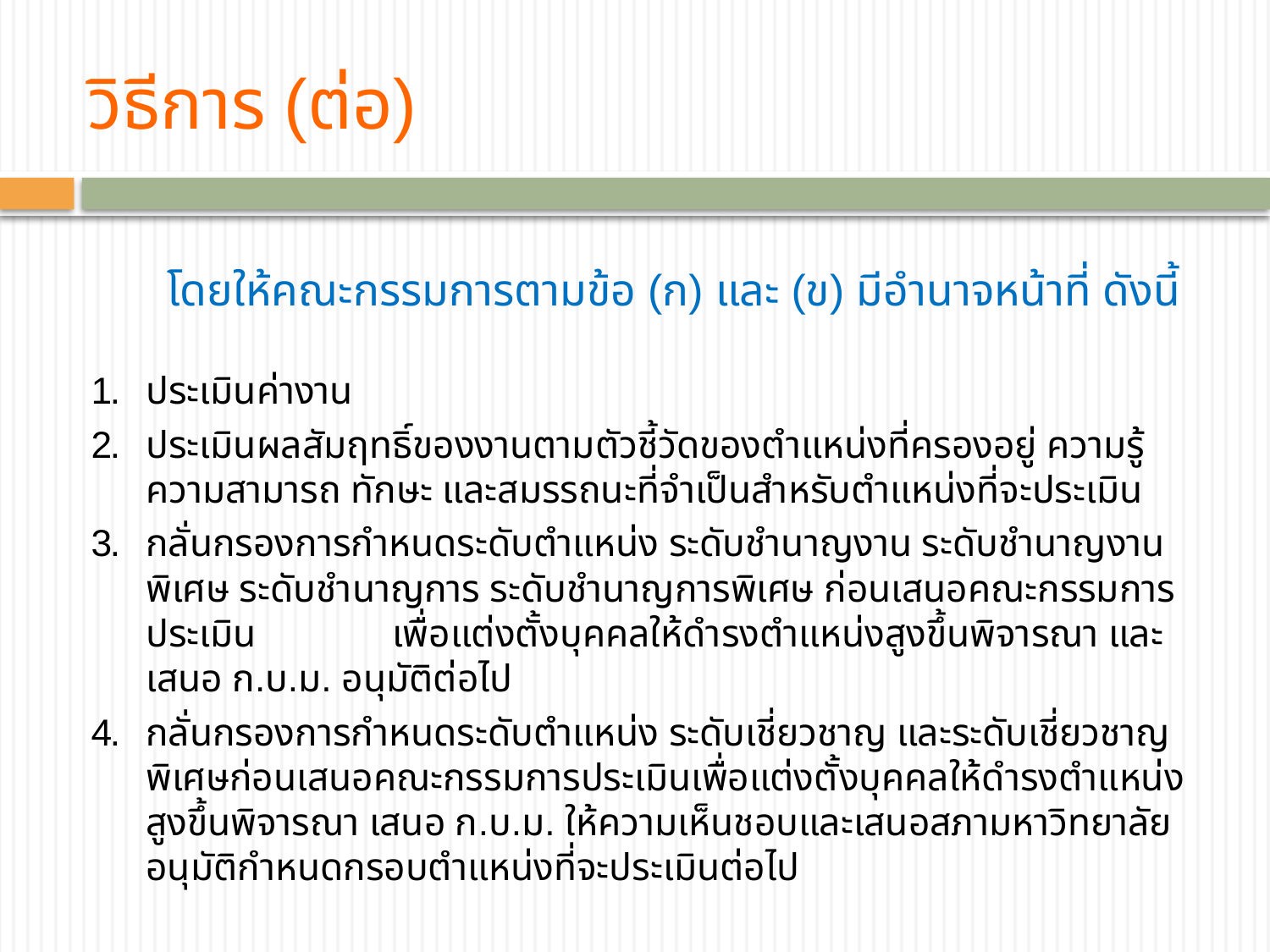

# วิธีการ (ต่อ)
โดยให้คณะกรรมการตามข้อ (ก) และ (ข) มีอำนาจหน้าที่ ดังนี้

ประเมินค่างาน
ประเมินผลสัมฤทธิ์ของงานตามตัวชี้วัดของตำแหน่งที่ครองอยู่ ความรู้ ความสามารถ ทักษะ และสมรรถนะที่จำเป็นสำหรับตำแหน่งที่จะประเมิน
กลั่นกรองการกำหนดระดับตำแหน่ง ระดับชำนาญงาน ระดับชำนาญงานพิเศษ ระดับชำนาญการ ระดับชำนาญการพิเศษ ก่อนเสนอคณะกรรมการประเมิน              เพื่อแต่งตั้งบุคคลให้ดำรงตำแหน่งสูงขึ้นพิจารณา และเสนอ ก.บ.ม. อนุมัติต่อไป
กลั่นกรองการกำหนดระดับตำแหน่ง ระดับเชี่ยวชาญ และระดับเชี่ยวชาญพิเศษก่อนเสนอคณะกรรมการประเมินเพื่อแต่งตั้งบุคคลให้ดำรงตำแหน่งสูงขึ้นพิจารณา เสนอ ก.บ.ม. ให้ความเห็นชอบและเสนอสภามหาวิทยาลัยอนุมัติกำหนดกรอบตำแหน่งที่จะประเมินต่อไป